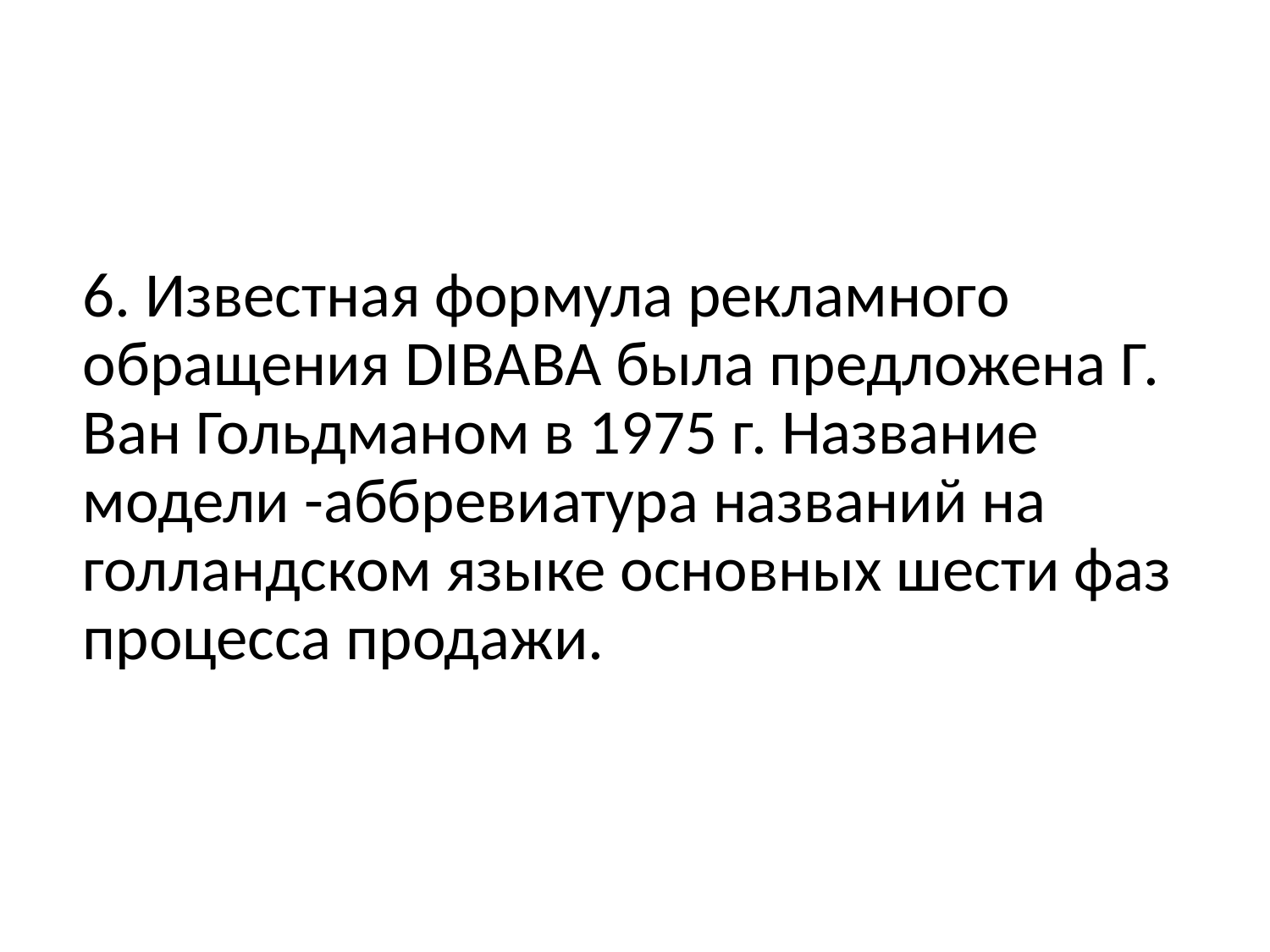

6. Известная формула рекламного обращения DIBABA была предложена Г. Ван Гольдманом в 1975 г. Название модели -аббревиатура названий на голландском языке основных шести фаз процесса продажи.